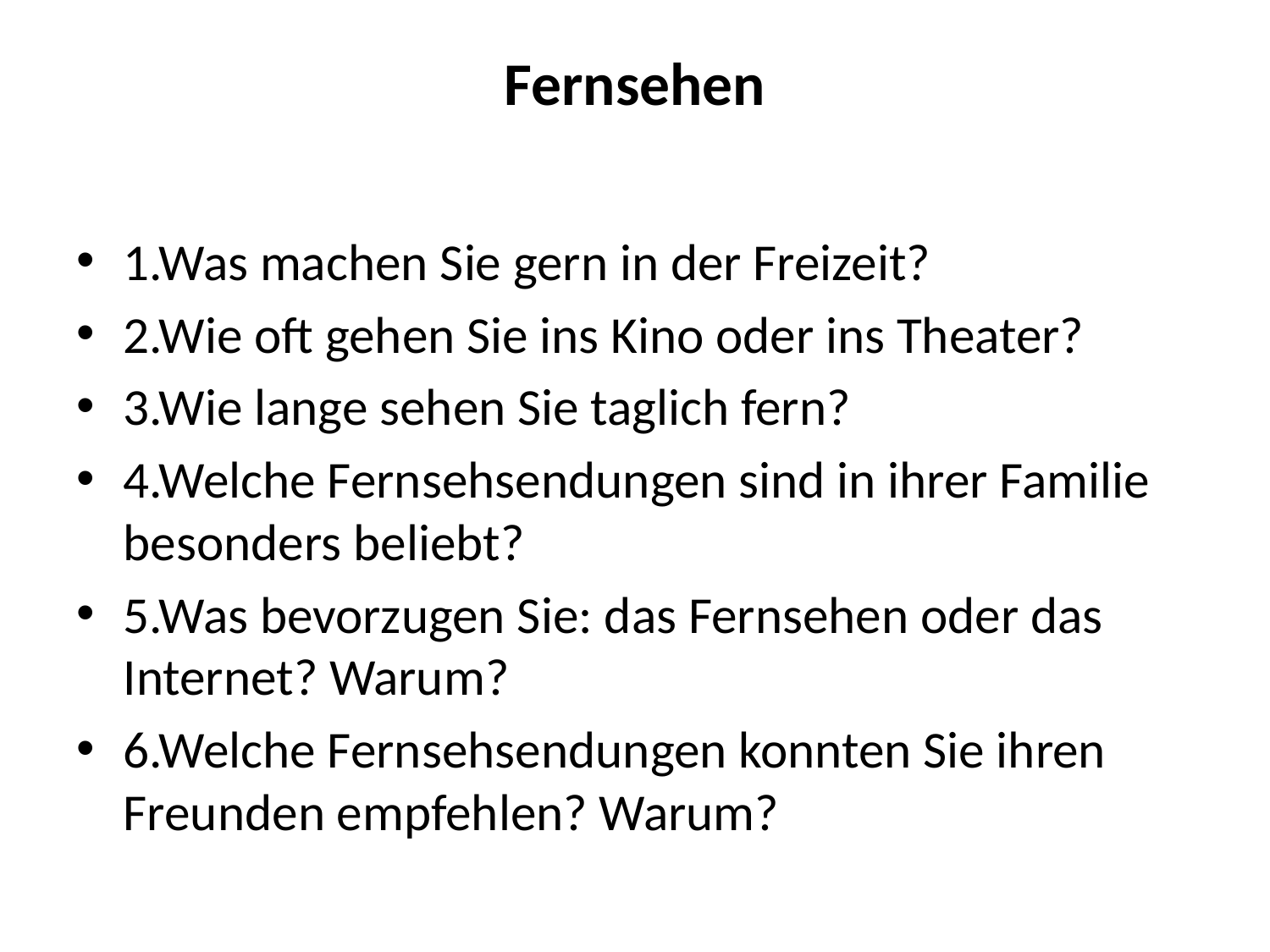

# Fernsehen
1.Was machen Sie gern in der Freizeit?
2.Wie oft gehen Sie ins Kino oder ins Theater?
3.Wie lange sehen Sie taglich fern?
4.Welche Fernsehsendungen sind in ihrer Familie besonders beliebt?
5.Was bevorzugen Sie: das Fernsehen oder das Internet? Warum?
6.Welche Fernsehsendungen konnten Sie ihren Freunden empfehlen? Warum?